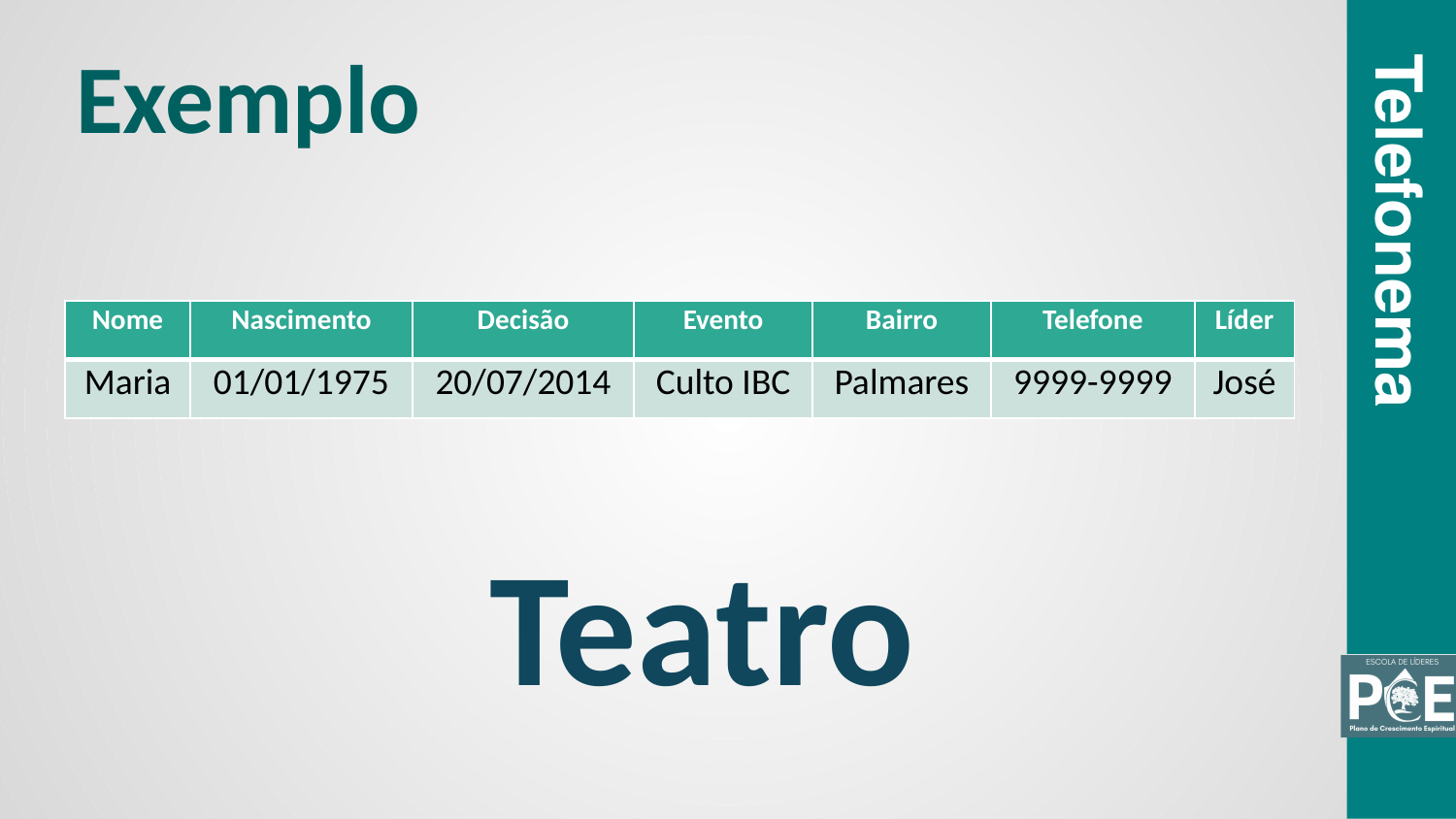

Exemplo
Telefonema
| Nome | Nascimento | Decisão | Evento | Bairro | Telefone | Líder |
| --- | --- | --- | --- | --- | --- | --- |
| Maria | 01/01/1975 | 20/07/2014 | Culto IBC | Palmares | 9999-9999 | José |
Teatro